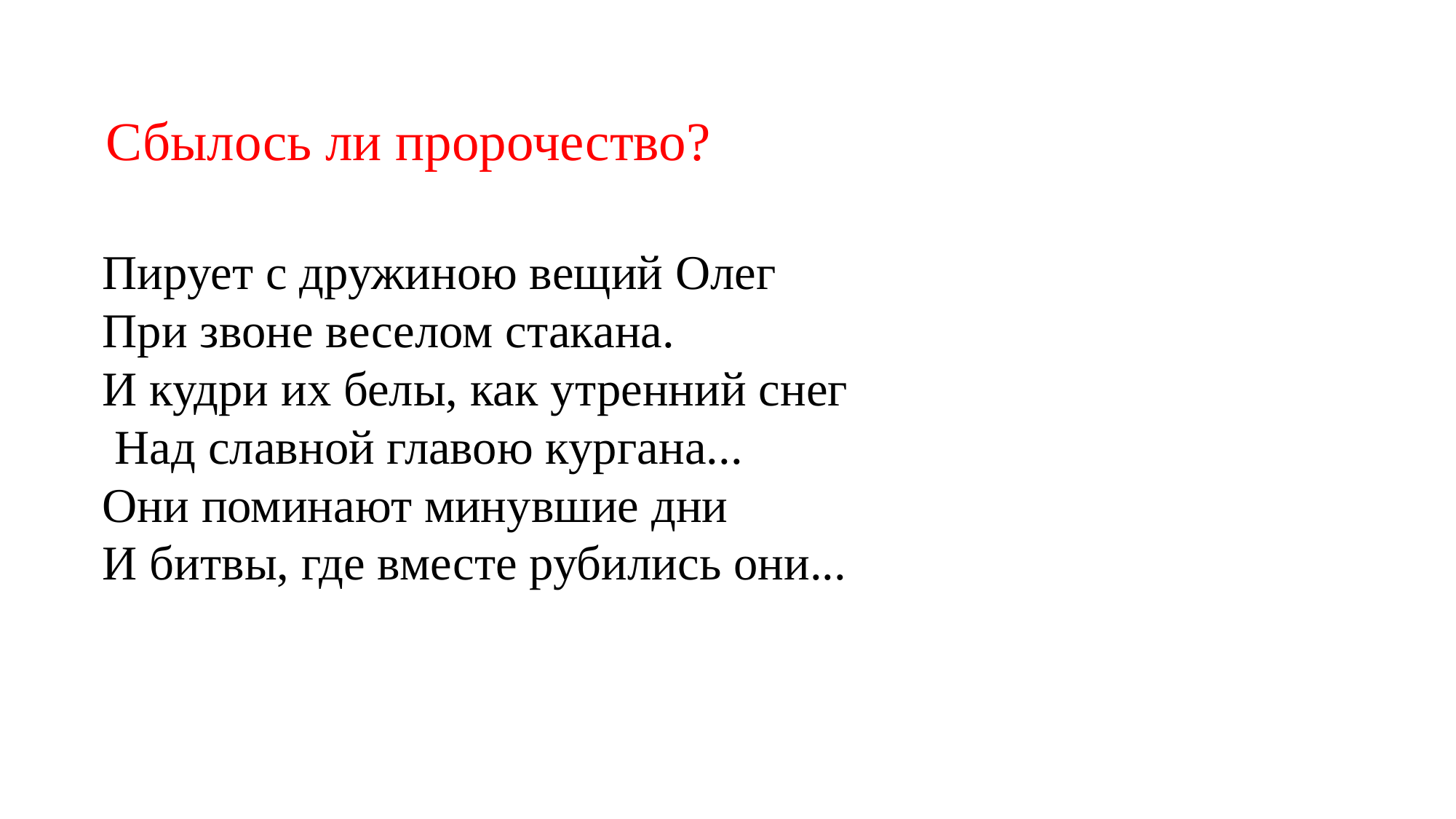

Сбылось ли пророчество?
Пирует с дружиною вещий Олег
При звоне веселом стакана.
И кудри их белы, как утренний снег
 Над славной главою кургана...
Они поминают минувшие дни
И битвы, где вместе рубились они...